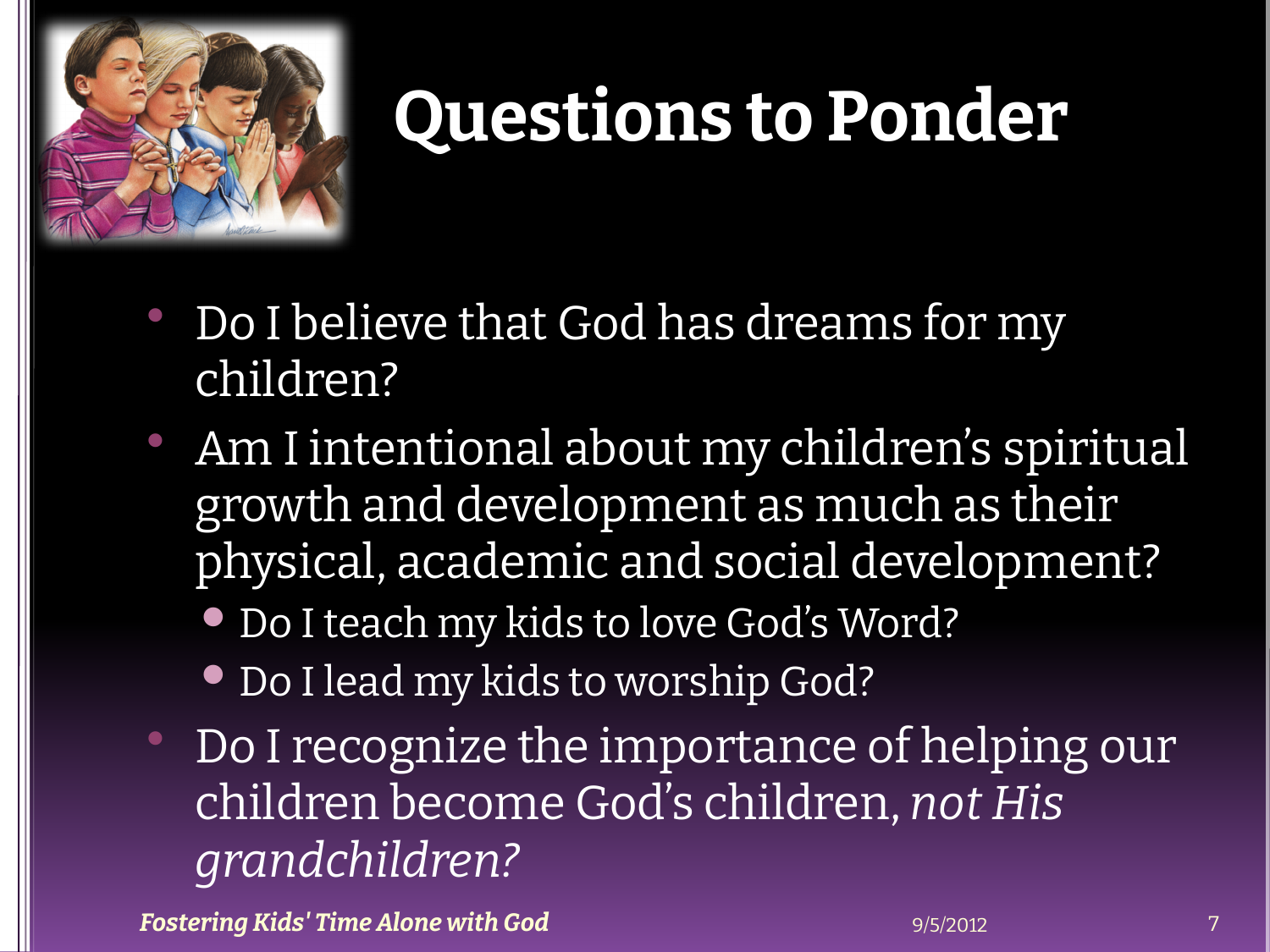

# Questions to Ponder
Do I believe that God has dreams for my children?
Am I intentional about my children’s spiritual growth and development as much as their physical, academic and social development?
Do I teach my kids to love God’s Word?
Do I lead my kids to worship God?
Do I recognize the importance of helping our children become God’s children, not His grandchildren?

Fostering Kids' Time Alone with God
9/5/2012
7